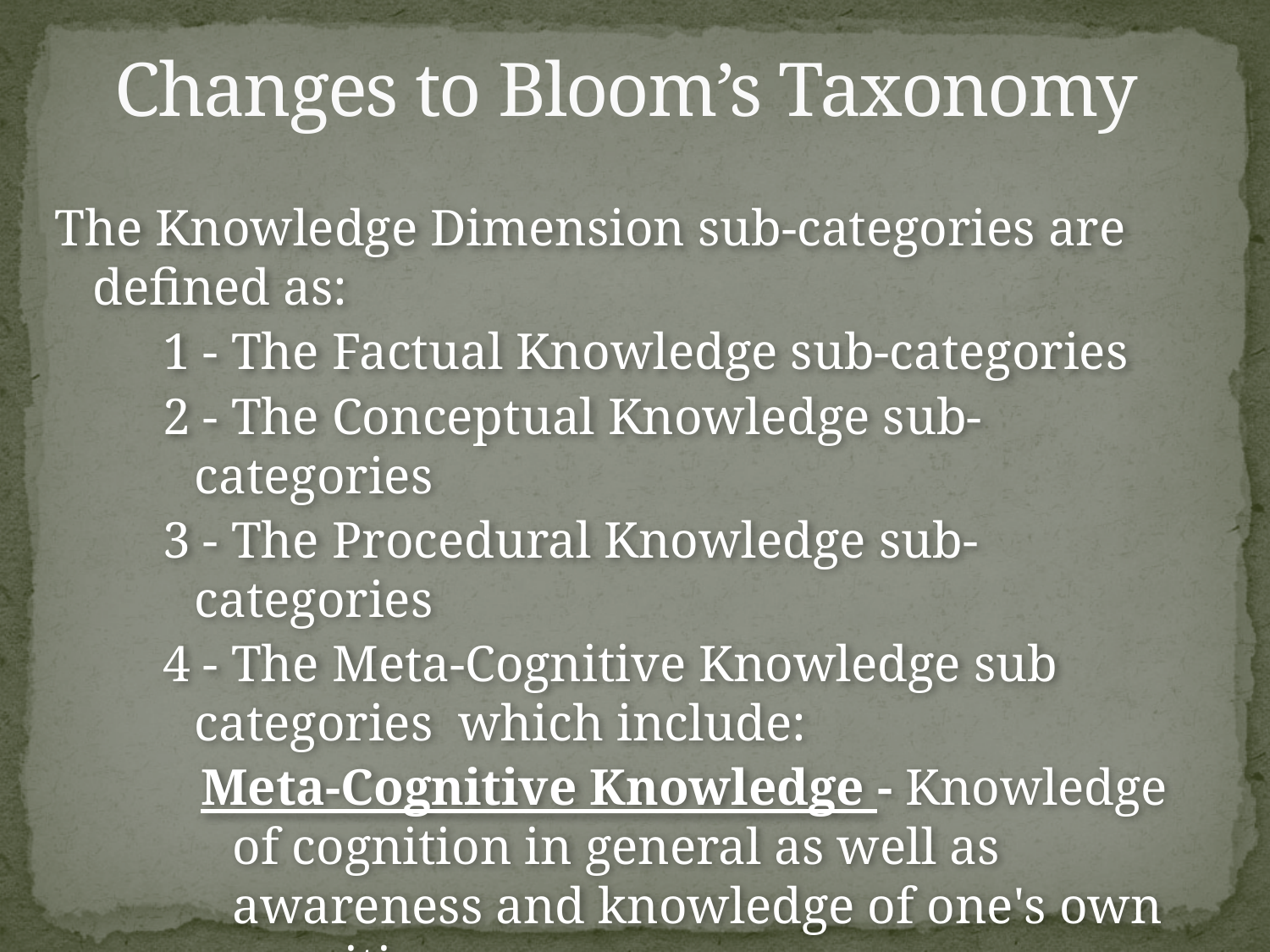

# Changes to Bloom’s Taxonomy
The Knowledge Dimension sub-categories are defined as:
1 - The Factual Knowledge sub-categories
2 - The Conceptual Knowledge sub-categories
3 - The Procedural Knowledge sub-categories
4 - The Meta-Cognitive Knowledge sub categories  which include:
Meta-Cognitive Knowledge - Knowledge of cognition in general as well as awareness and knowledge of one's own cognition.